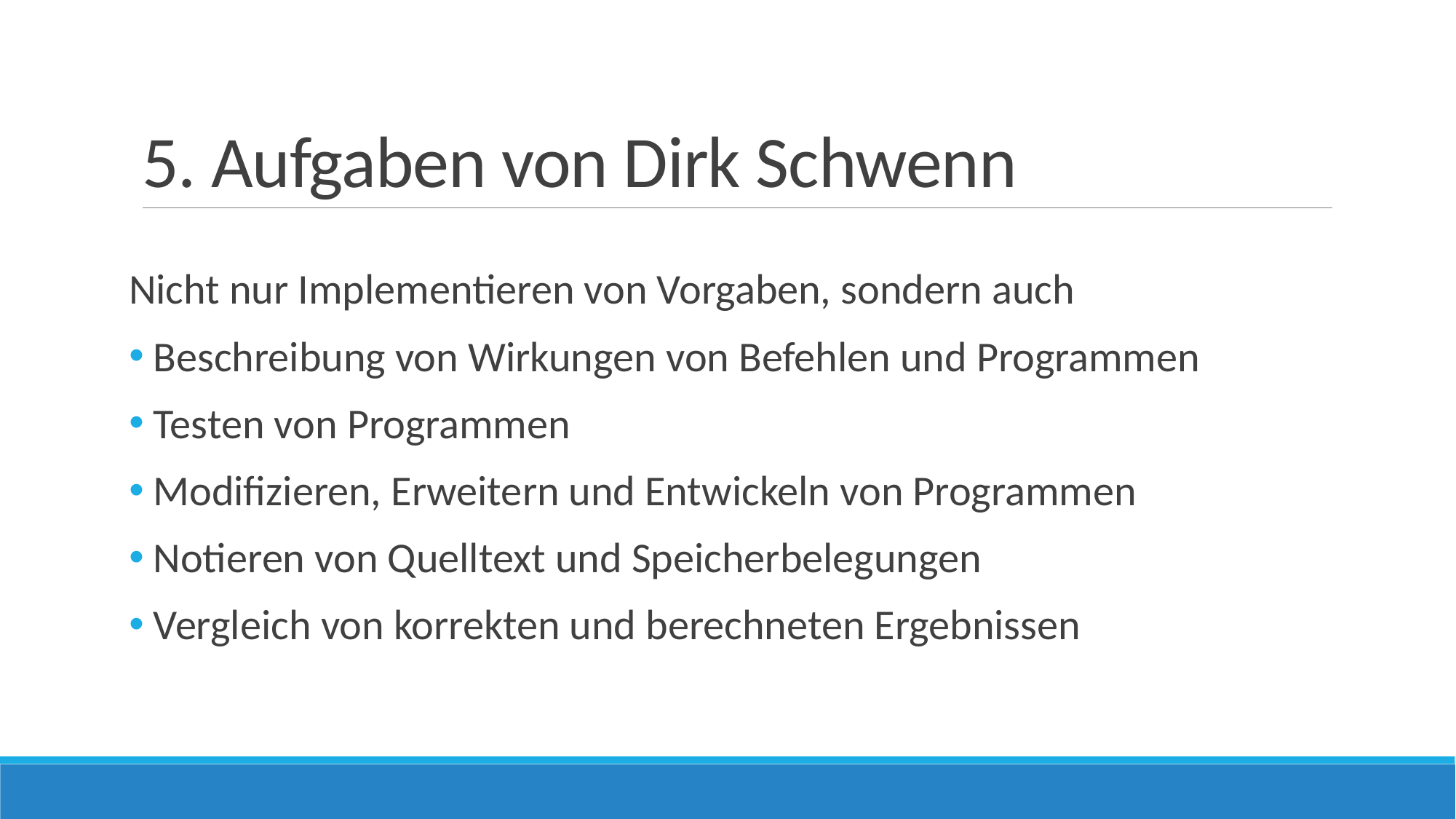

# 5. Aufgaben von Dirk Schwenn
Nicht nur Implementieren von Vorgaben, sondern auch
 Beschreibung von Wirkungen von Befehlen und Programmen
 Testen von Programmen
 Modifizieren, Erweitern und Entwickeln von Programmen
 Notieren von Quelltext und Speicherbelegungen
 Vergleich von korrekten und berechneten Ergebnissen